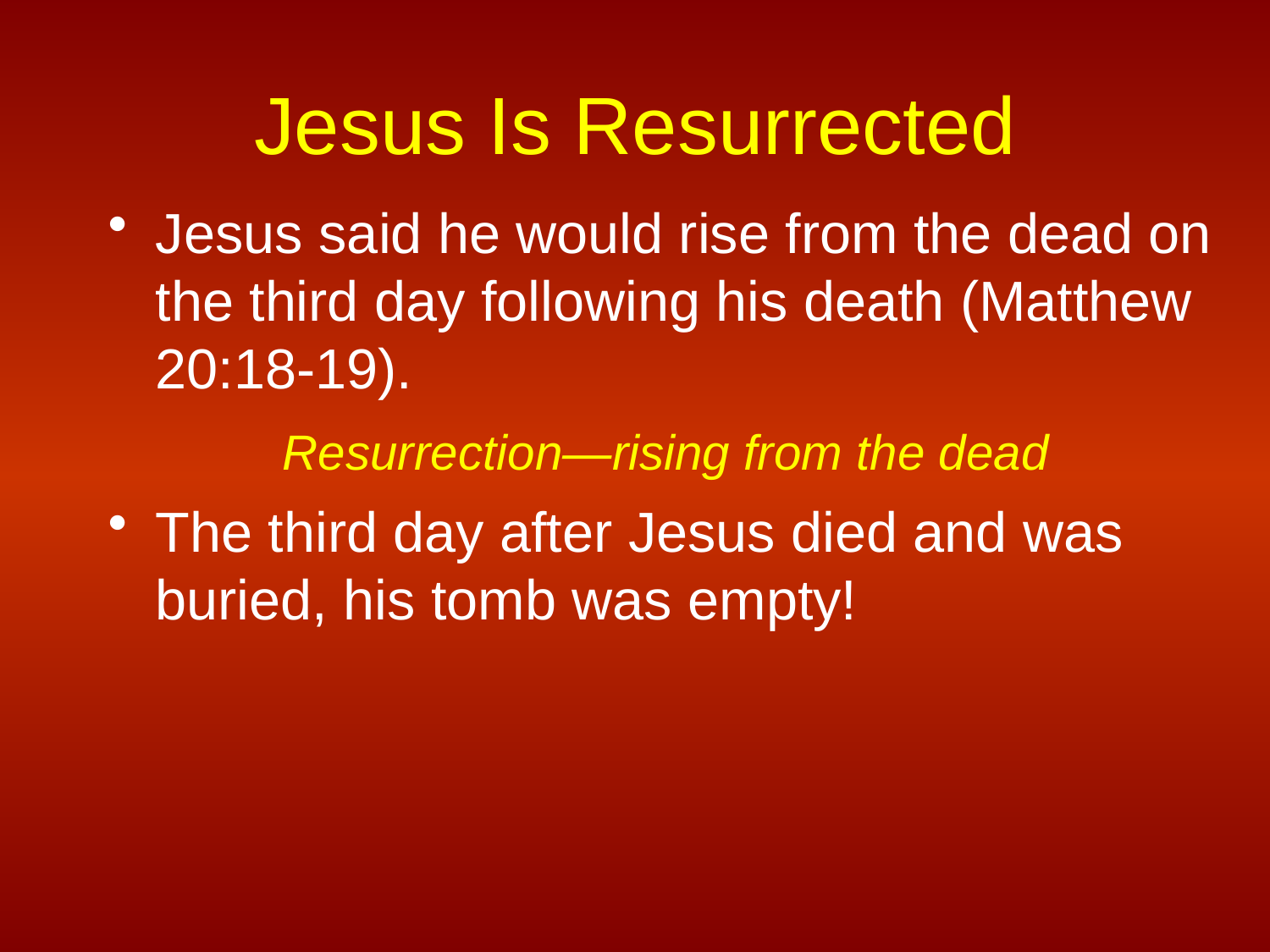

# Jesus Is Resurrected
Jesus said he would rise from the dead on the third day following his death (Matthew 20:18-19).
		Resurrection—rising from the dead
The third day after Jesus died and was buried, his tomb was empty!